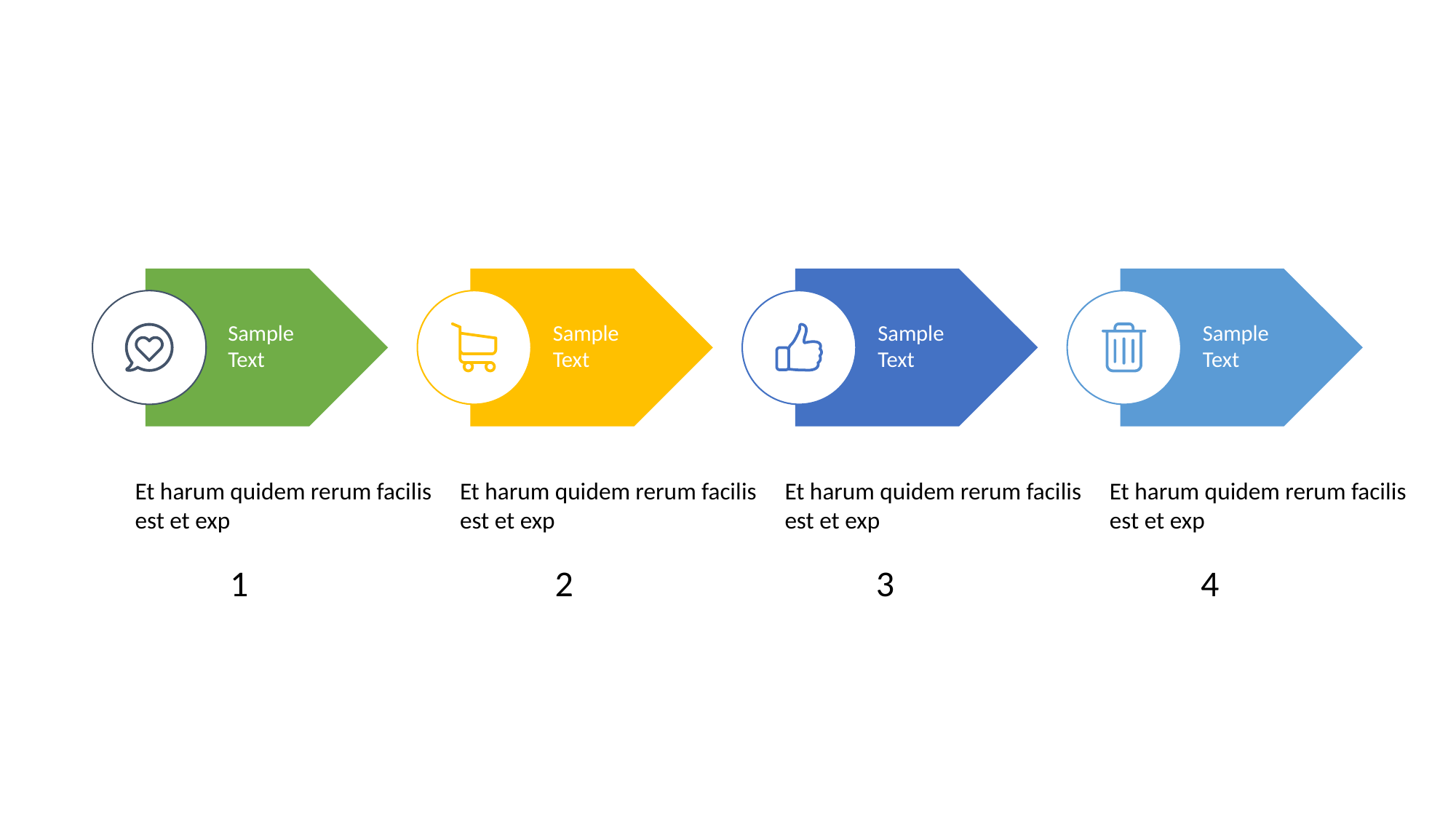

Sample
Text
Sample
Text
Sample
Text
Sample
Text

Et harum quidem rerum facilis est et exp
Et harum quidem rerum facilis est et exp
Et harum quidem rerum facilis est et exp
Et harum quidem rerum facilis est et exp
1
2
3
4